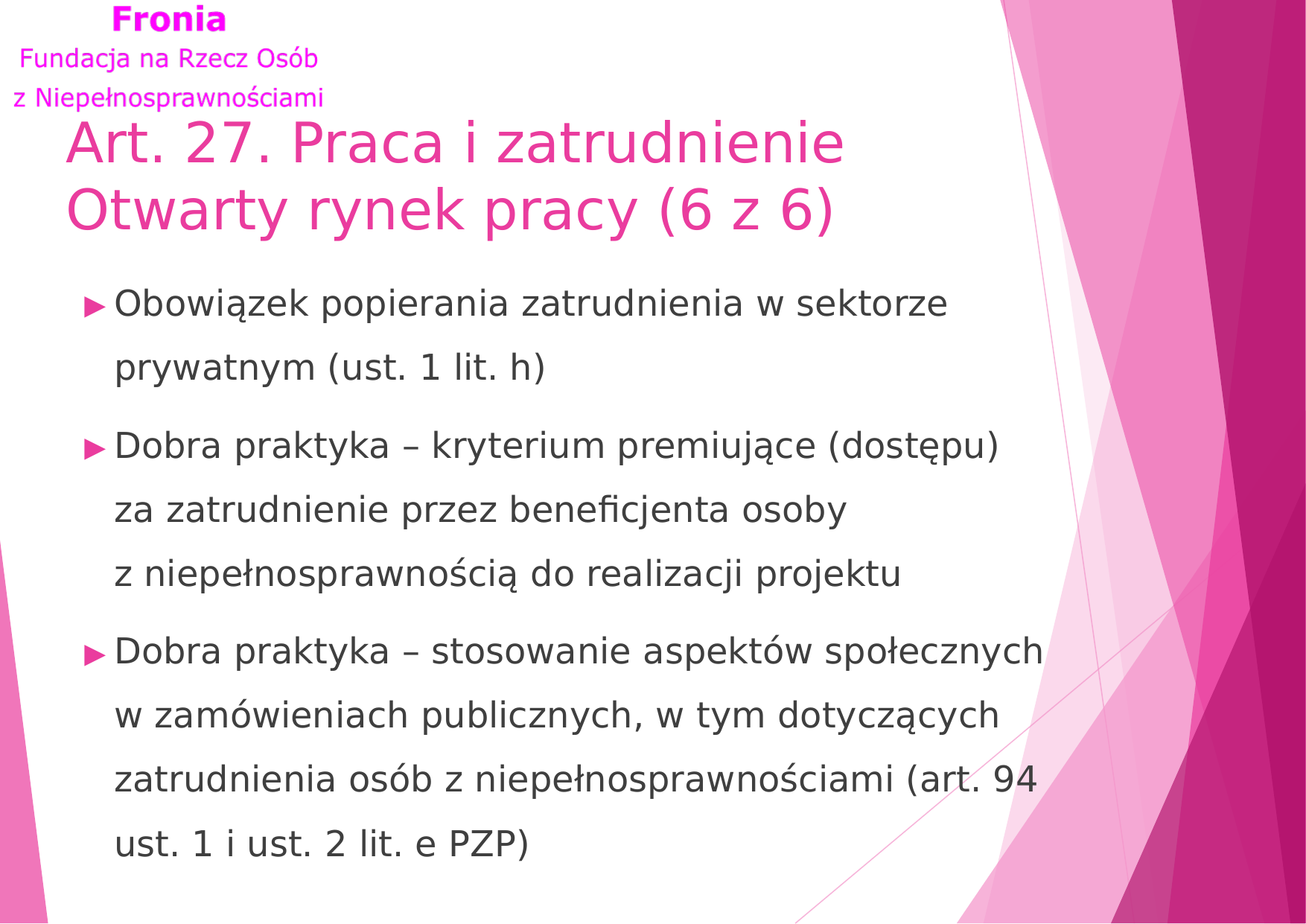

# Art. 27. Praca i zatrudnienie Otwarty rynek pracy (6 z 6)
Obowiązek popierania zatrudnienia w sektorze prywatnym (ust. 1 lit. h)
Dobra praktyka – kryterium premiujące (dostępu) za zatrudnienie przez beneficjenta osoby z niepełnosprawnością do realizacji projektu
Dobra praktyka – stosowanie aspektów społecznych w zamówieniach publicznych, w tym dotyczących zatrudnienia osób z niepełnosprawnościami (art. 94 ust. 1 i ust. 2 lit. e PZP)